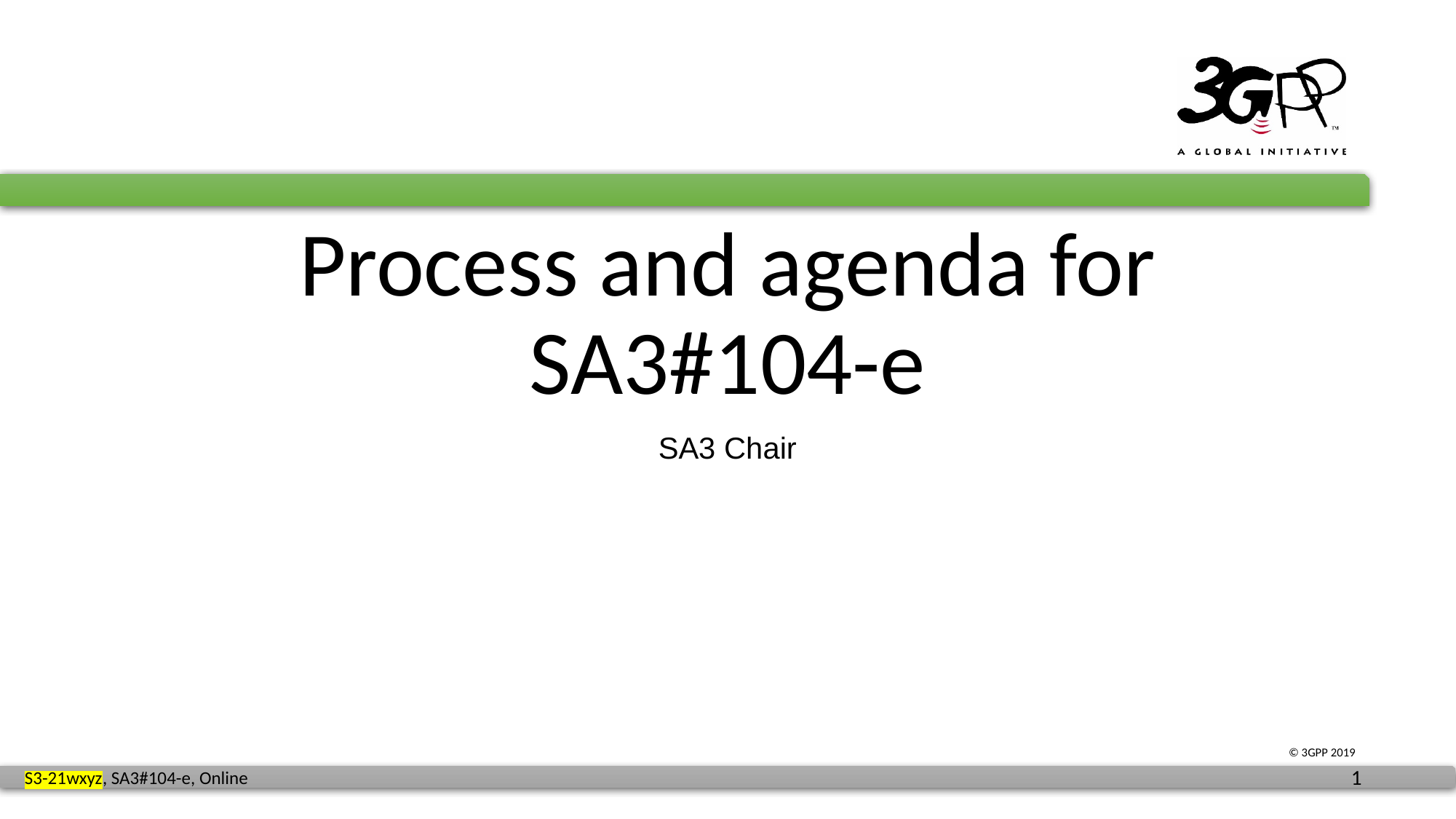

# Process and agenda for SA3#104-e
SA3 Chair